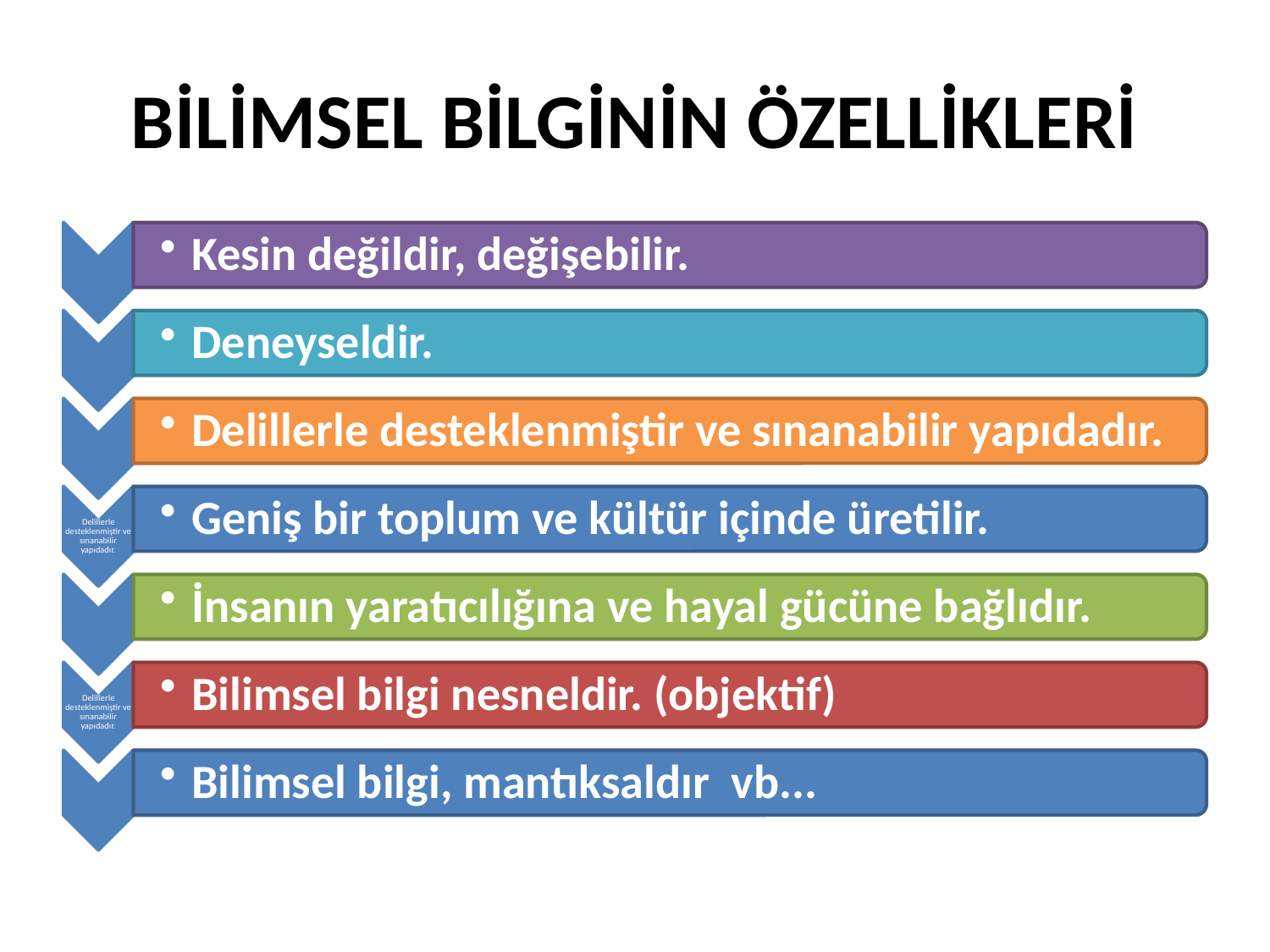

# BİLİMSEL BİLGİNİN ÖZELLİKLERİ

Kesin değildir, değişebilir.

Deneyseldir.

Delillerle desteklenmiştir ve sınanabilir yapıdadır.
Delillerle desteklenmiştir ve sınanabilir yapıdadır.
Geniş bir toplum ve kültür içinde üretilir.

İnsanın yaratıcılığına ve hayal gücüne bağlıdır.
Delillerle desteklenmiştir ve sınanabilir yapıdadır.
Bilimsel bilgi nesneldir. (objektif)

Bilimsel bilgi, mantıksaldır  vb...